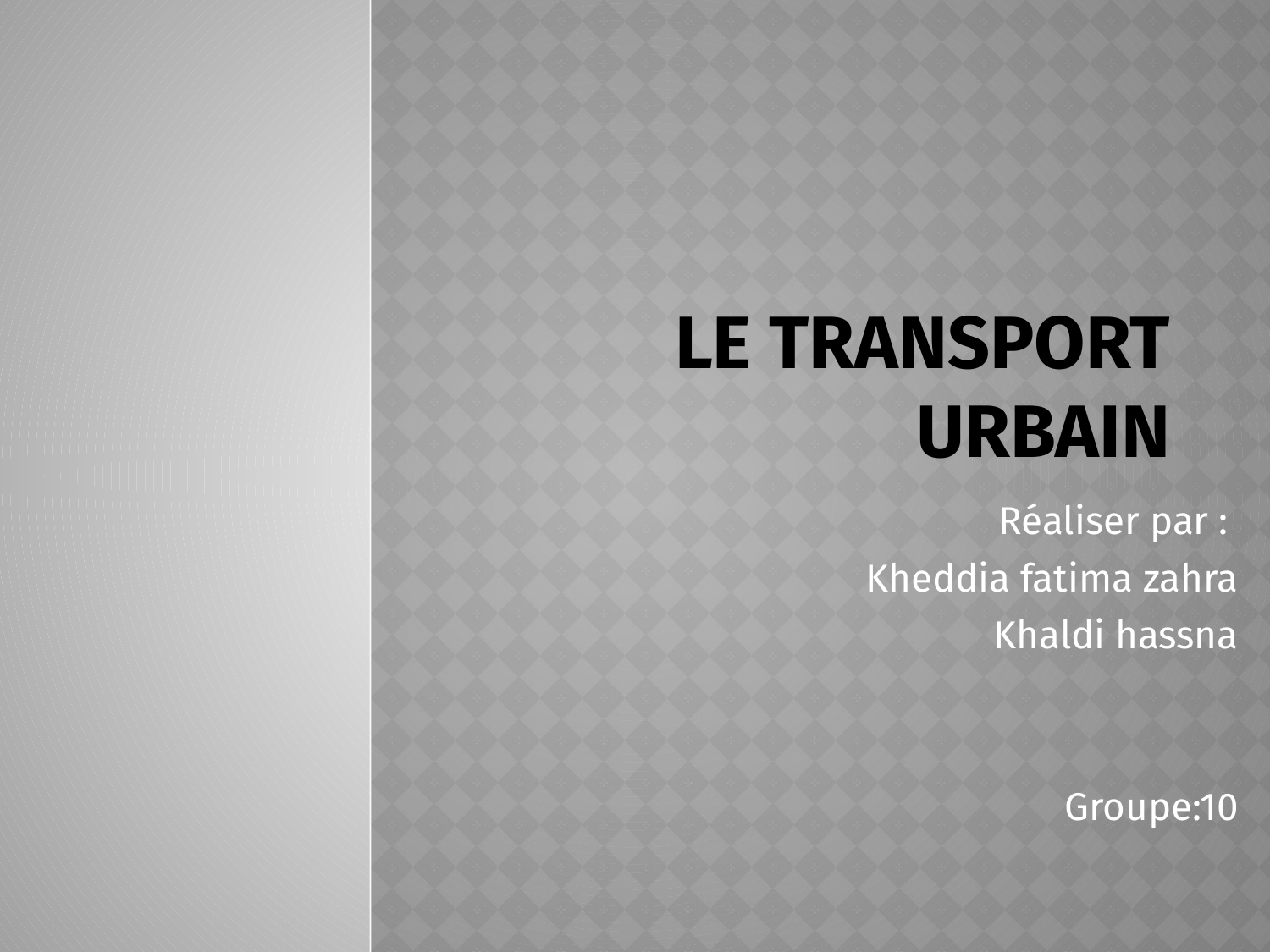

# Le transport urbain
Réaliser par :
Kheddia fatima zahra
Khaldi hassna

Groupe:10